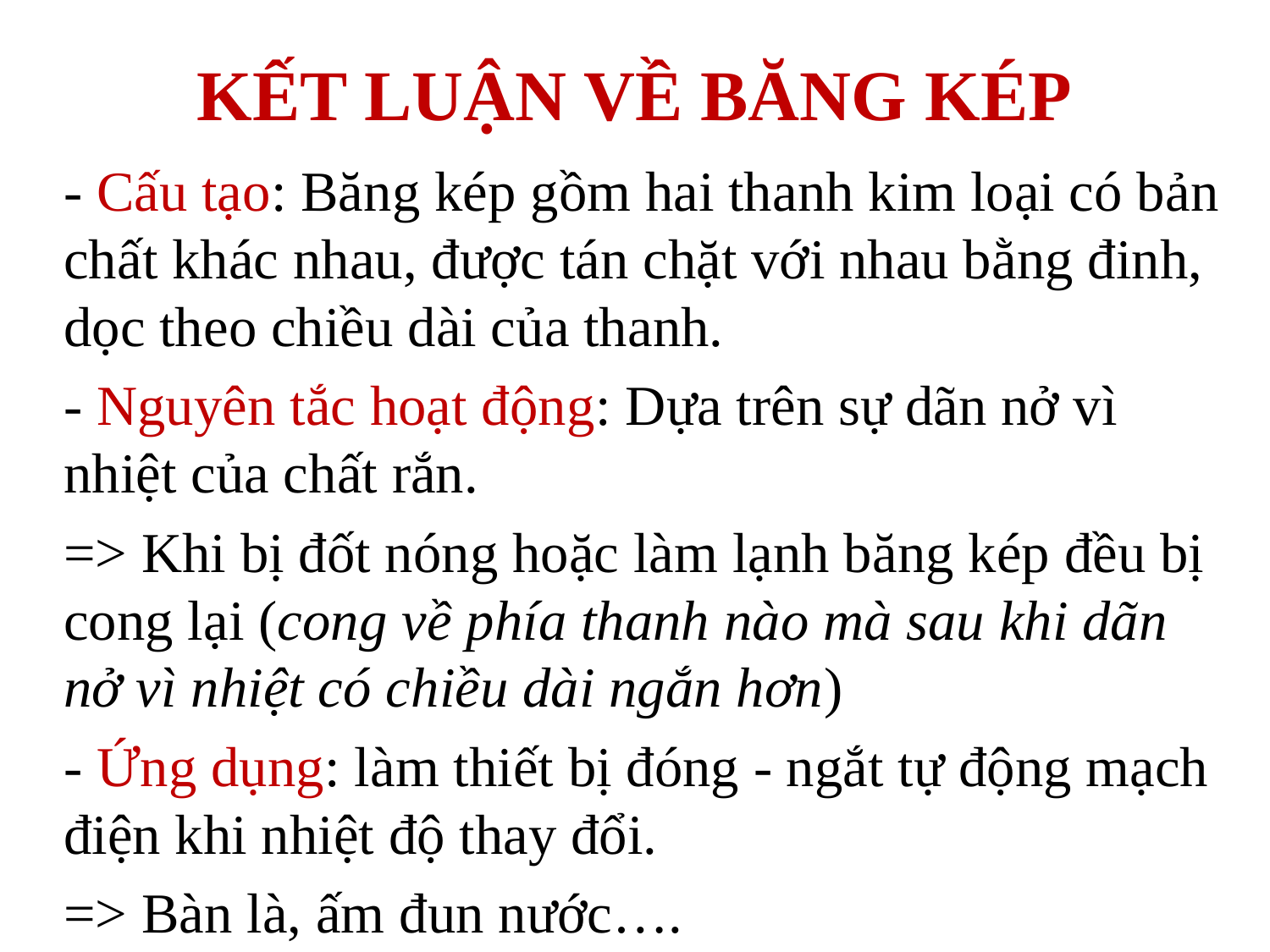

# KẾT LUẬN VỀ BĂNG KÉP
- Cấu tạo: Băng kép gồm hai thanh kim loại có bản chất khác nhau, được tán chặt với nhau bằng đinh, dọc theo chiều dài của thanh.
- Nguyên tắc hoạt động: Dựa trên sự dãn nở vì nhiệt của chất rắn.
=> Khi bị đốt nóng hoặc làm lạnh băng kép đều bị cong lại (cong về phía thanh nào mà sau khi dãn nở vì nhiệt có chiều dài ngắn hơn)
- Ứng dụng: làm thiết bị đóng - ngắt tự động mạch điện khi nhiệt độ thay đổi.
=> Bàn là, ấm đun nước….